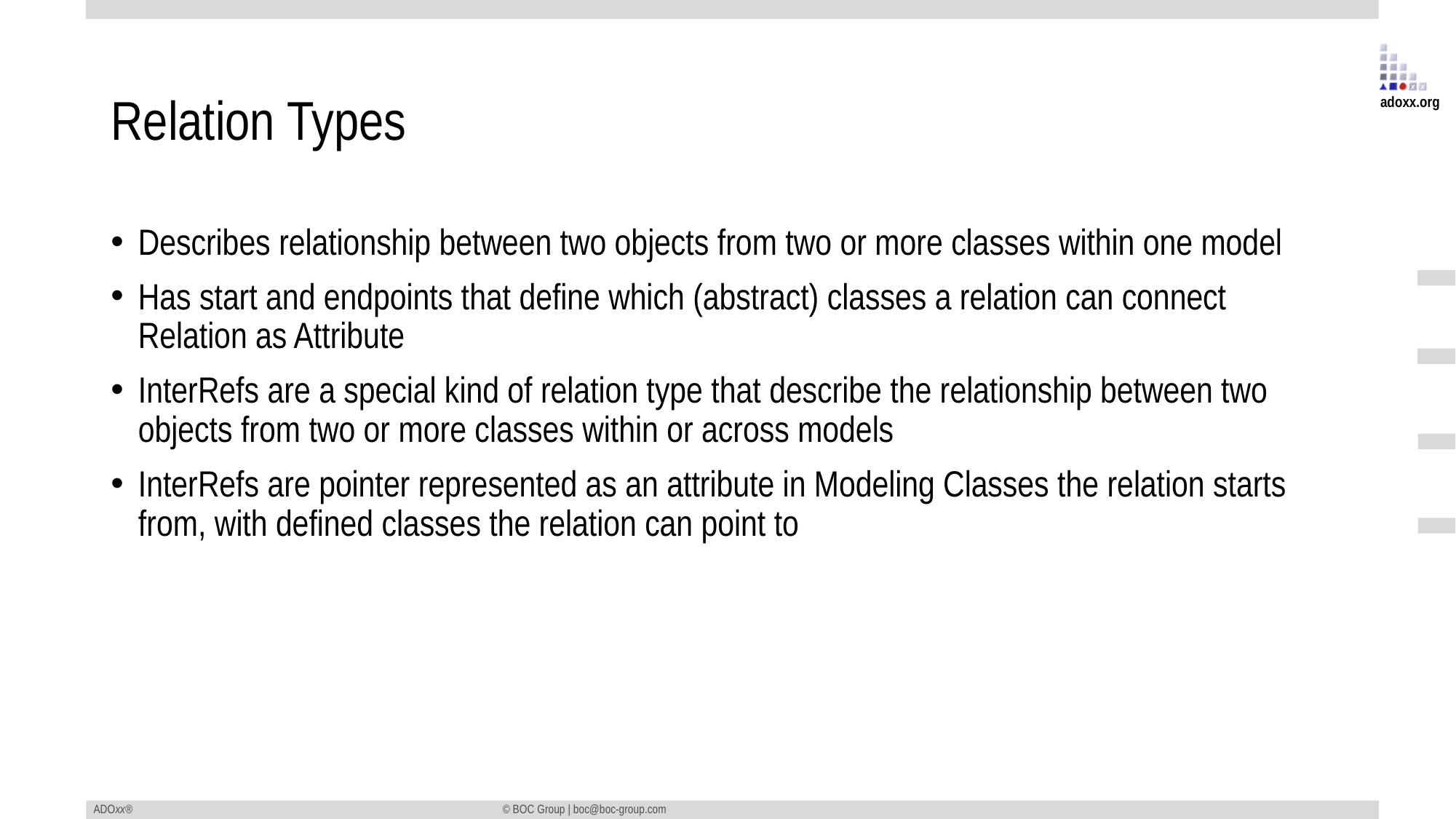

# Relation Types
Describes relationship between two objects from two or more classes within one model
Has start and endpoints that define which (abstract) classes a relation can connect Relation as Attribute
InterRefs are a special kind of relation type that describe the relationship between two objects from two or more classes within or across models
InterRefs are pointer represented as an attribute in Modeling Classes the relation starts from, with defined classes the relation can point to